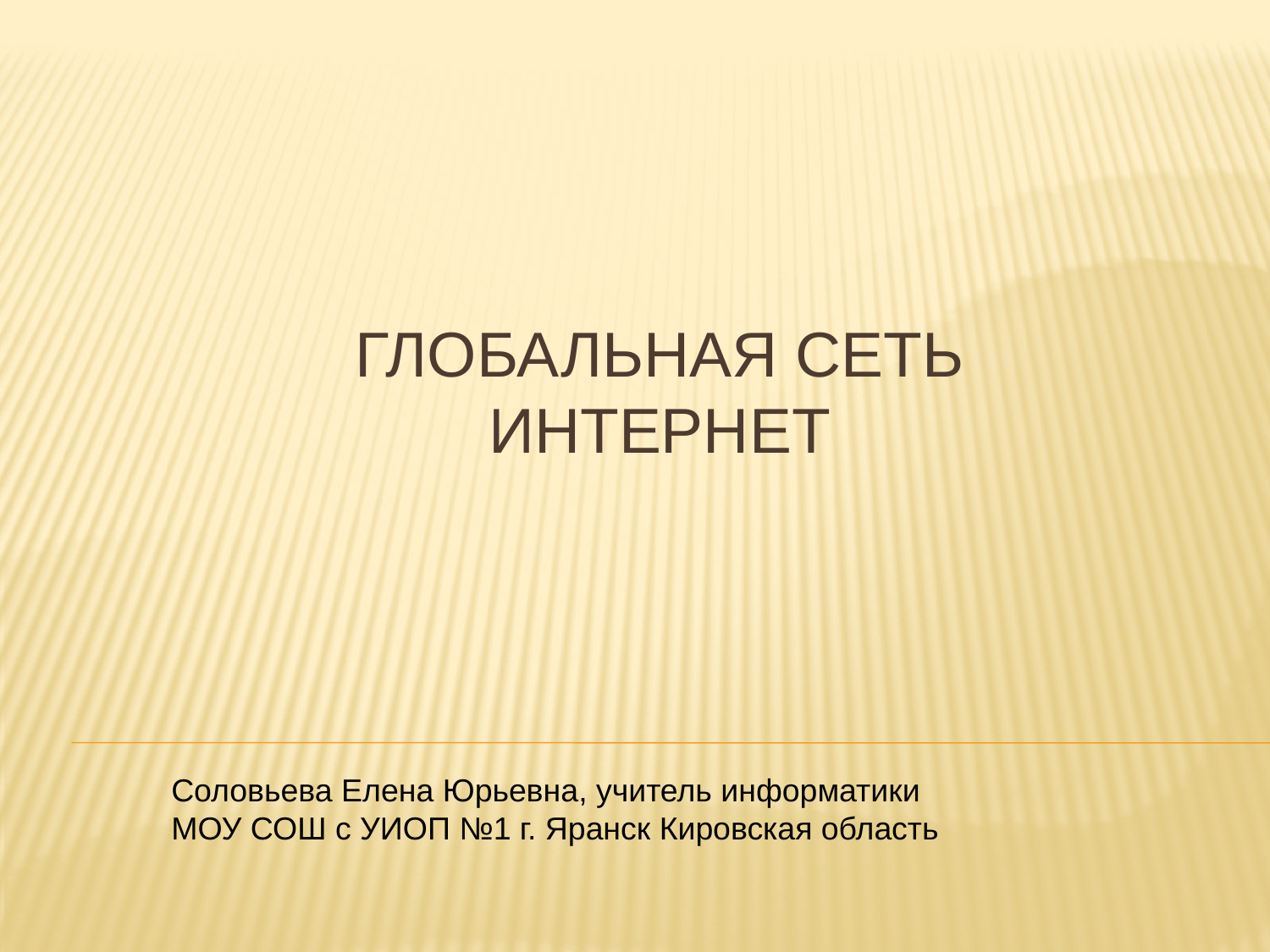

# Глобальная сеть Интернет
Соловьева Елена Юрьевна, учитель информатики
МОУ СОШ с УИОП №1 г. Яранск Кировская область